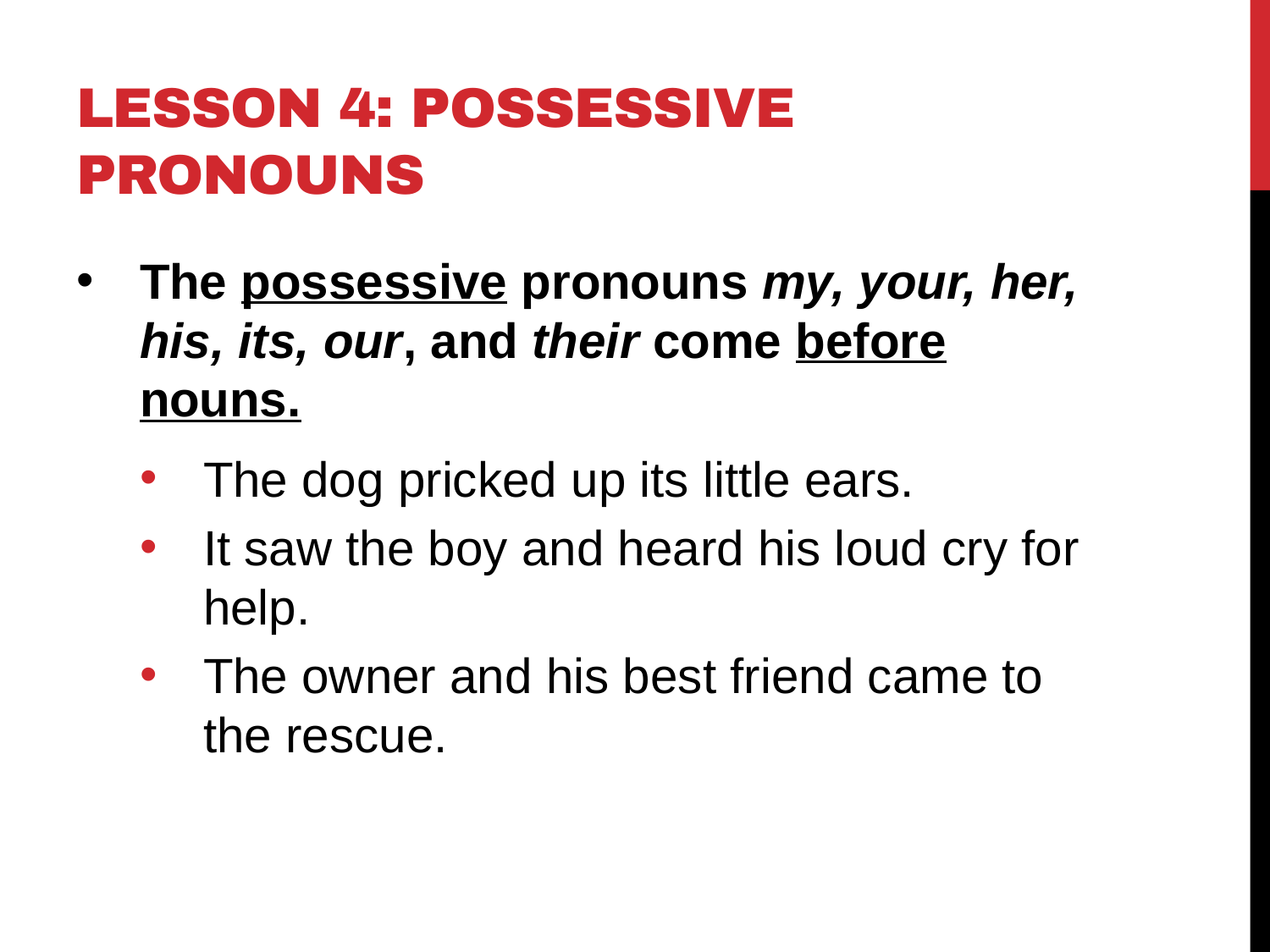

# Lesson 4: Possessive Pronouns
The possessive pronouns my, your, her, his, its, our, and their come before nouns.
The dog pricked up its little ears.
It saw the boy and heard his loud cry for help.
The owner and his best friend came to the rescue.